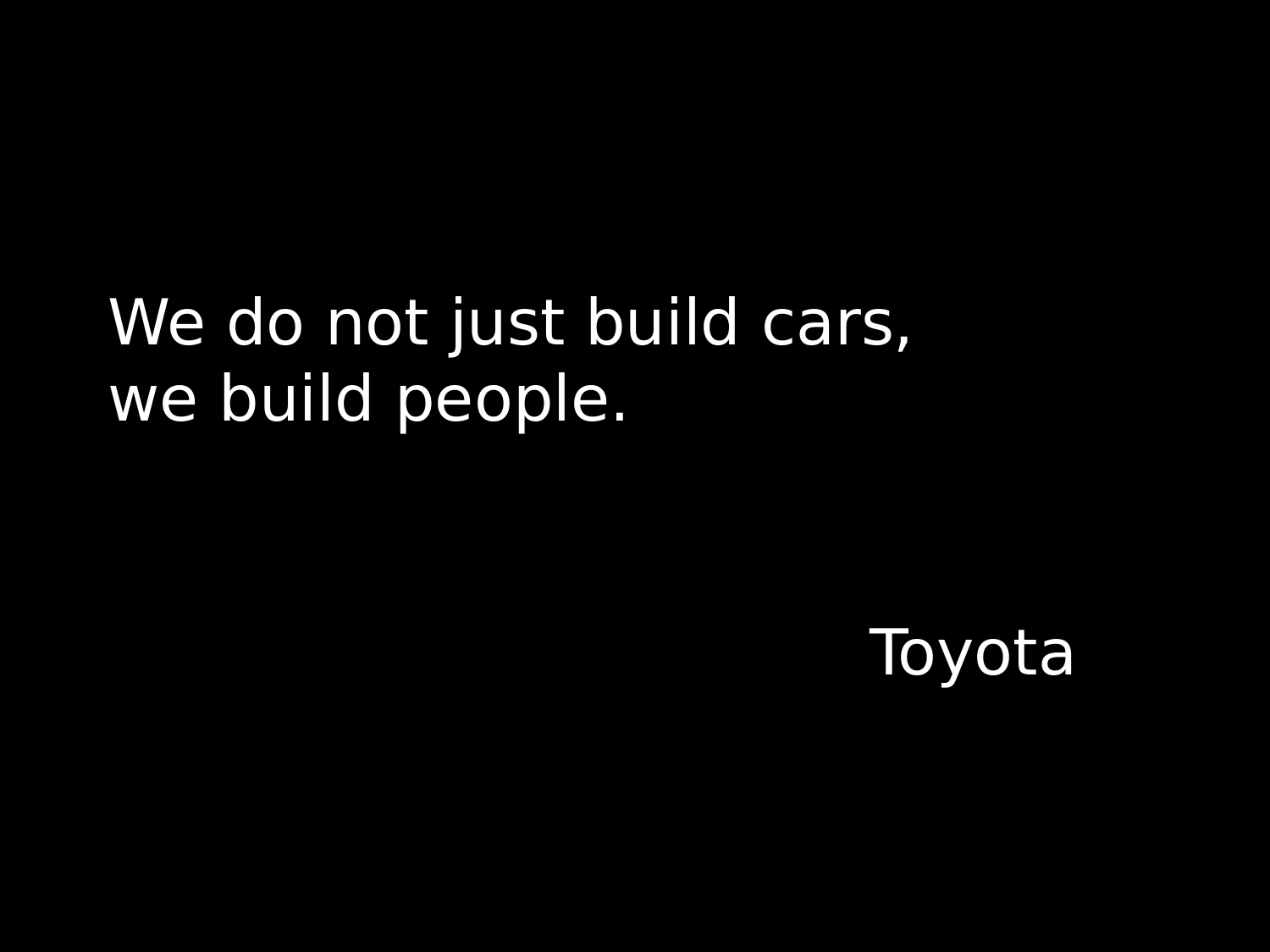

We do not just build cars,
we build people.

														Toyota